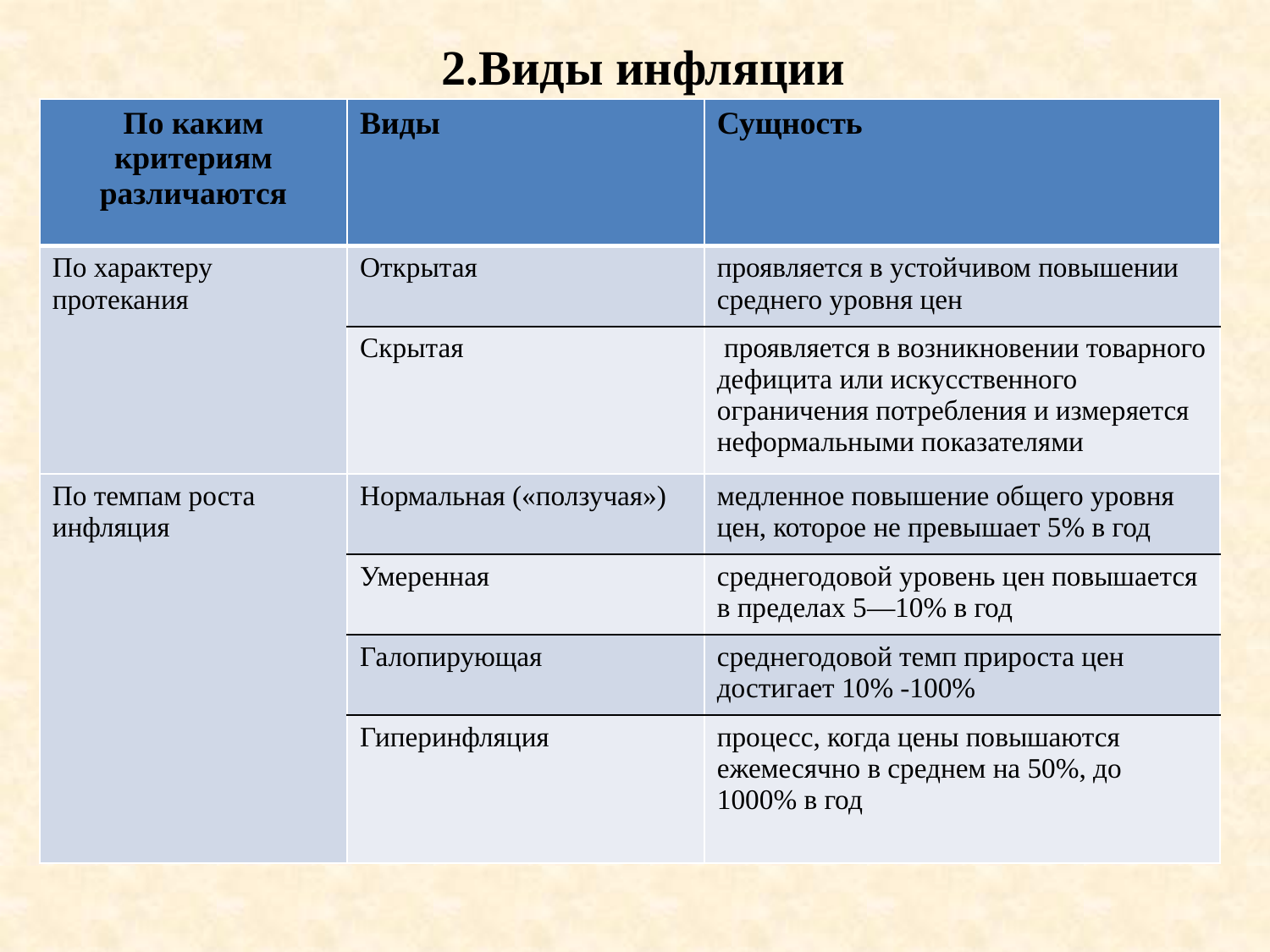

2.Виды инфляции
| По каким критериям различаются | Виды | Сущность |
| --- | --- | --- |
| По характеру протекания | Открытая | проявляется в устойчивом повышении среднего уровня цен |
|  | Скрытая | проявляется в возникновении товарного дефицита или искусственного ограничения потребления и измеряется неформальными показателями |
| По темпам роста инфляция | Нормальная («ползучая») | медленное повышение общего уровня цен, которое не превышает 5% в год |
|  | Умеренная | среднегодовой уровень цен повышается в пределах 5—10% в год |
|  | Галопирующая | среднегодовой темп прироста цен достигает 10% -100% |
|  | Гиперинфляция | процесс, когда цены повышаются ежемесячно в среднем на 50%, до 1000% в год |